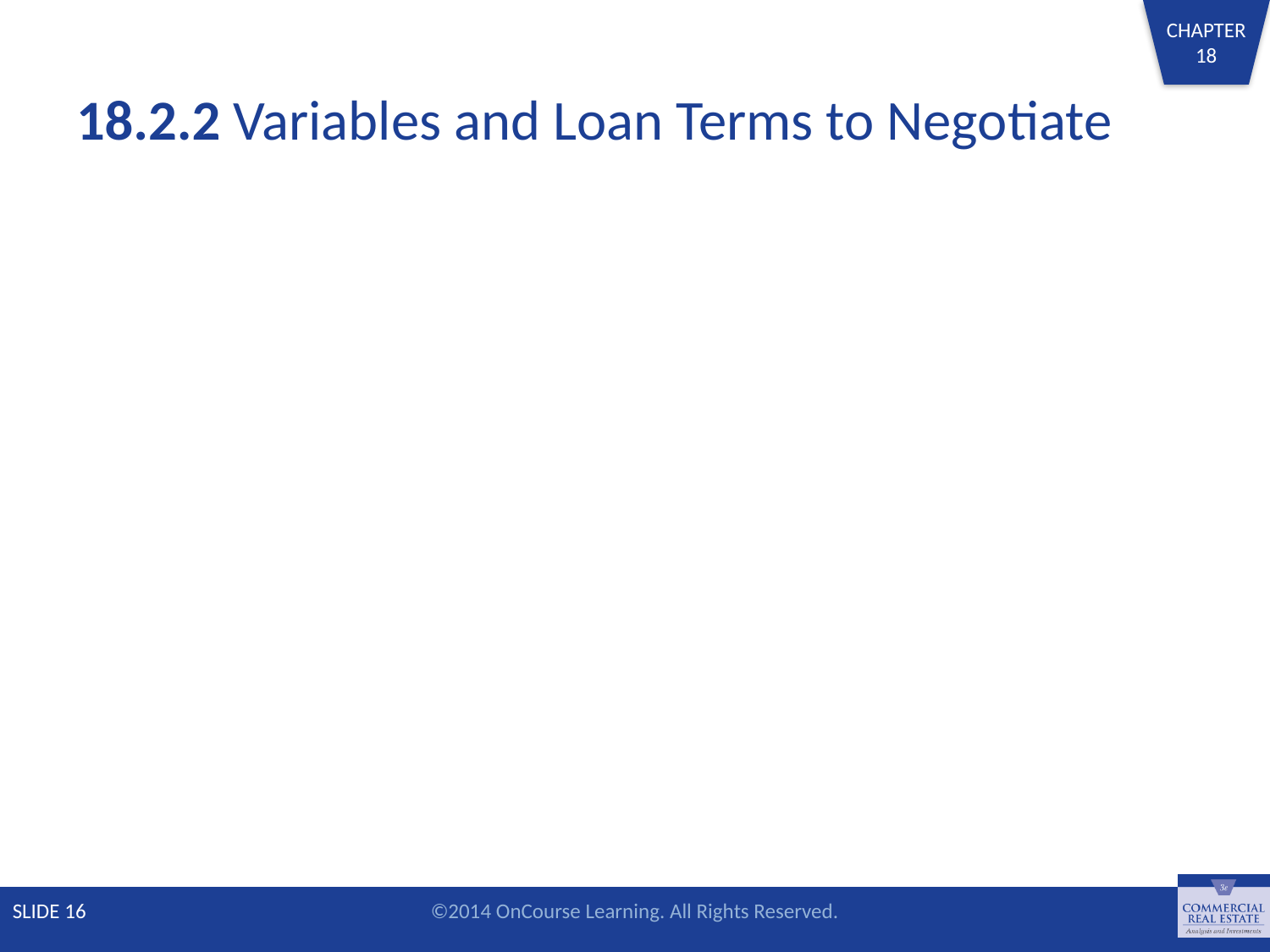

# 18.2.2 Variables and Loan Terms to Negotiate

SLIDE 16